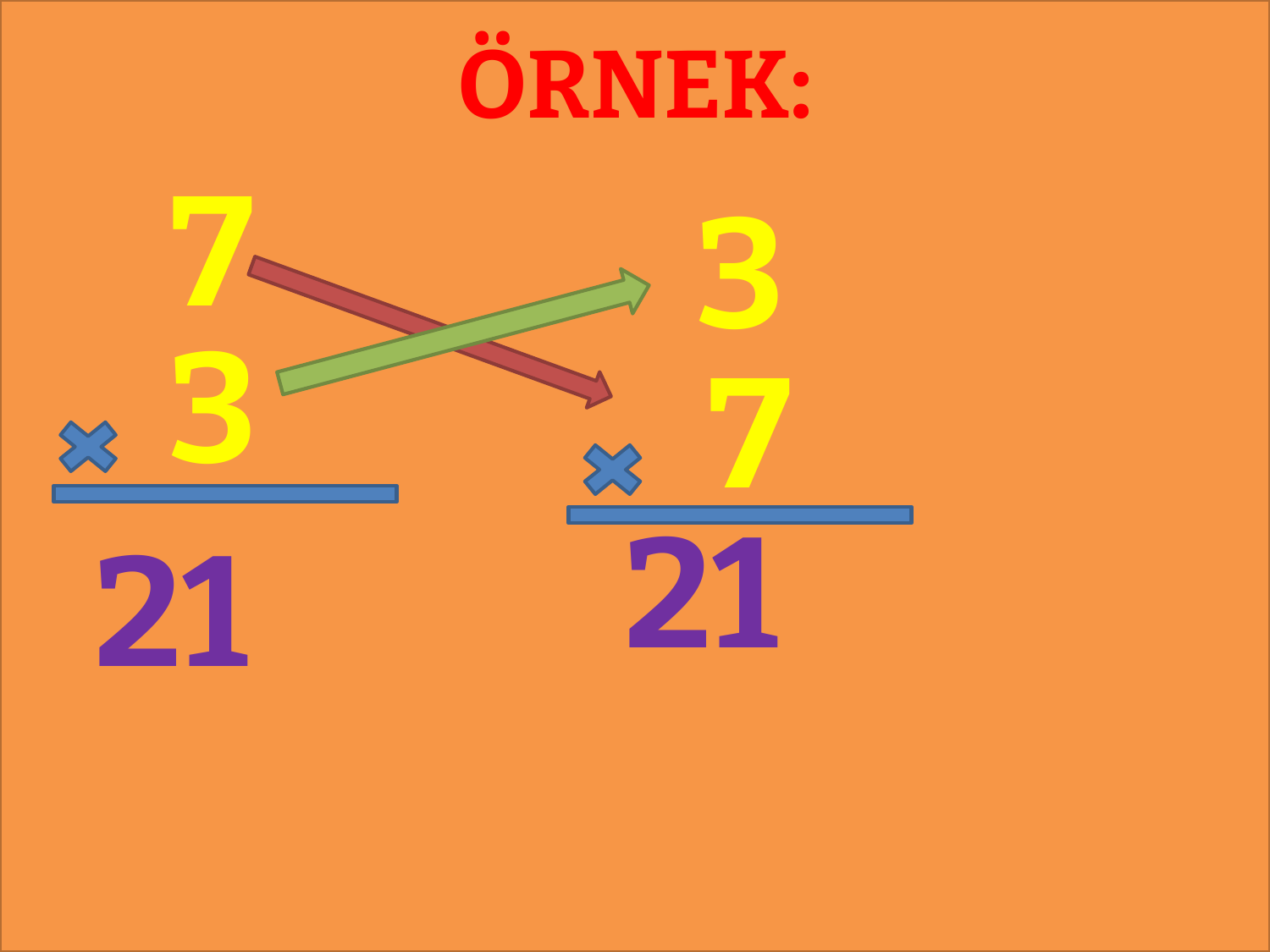

ÖRNEK:

7
3
#
3
7

21
21